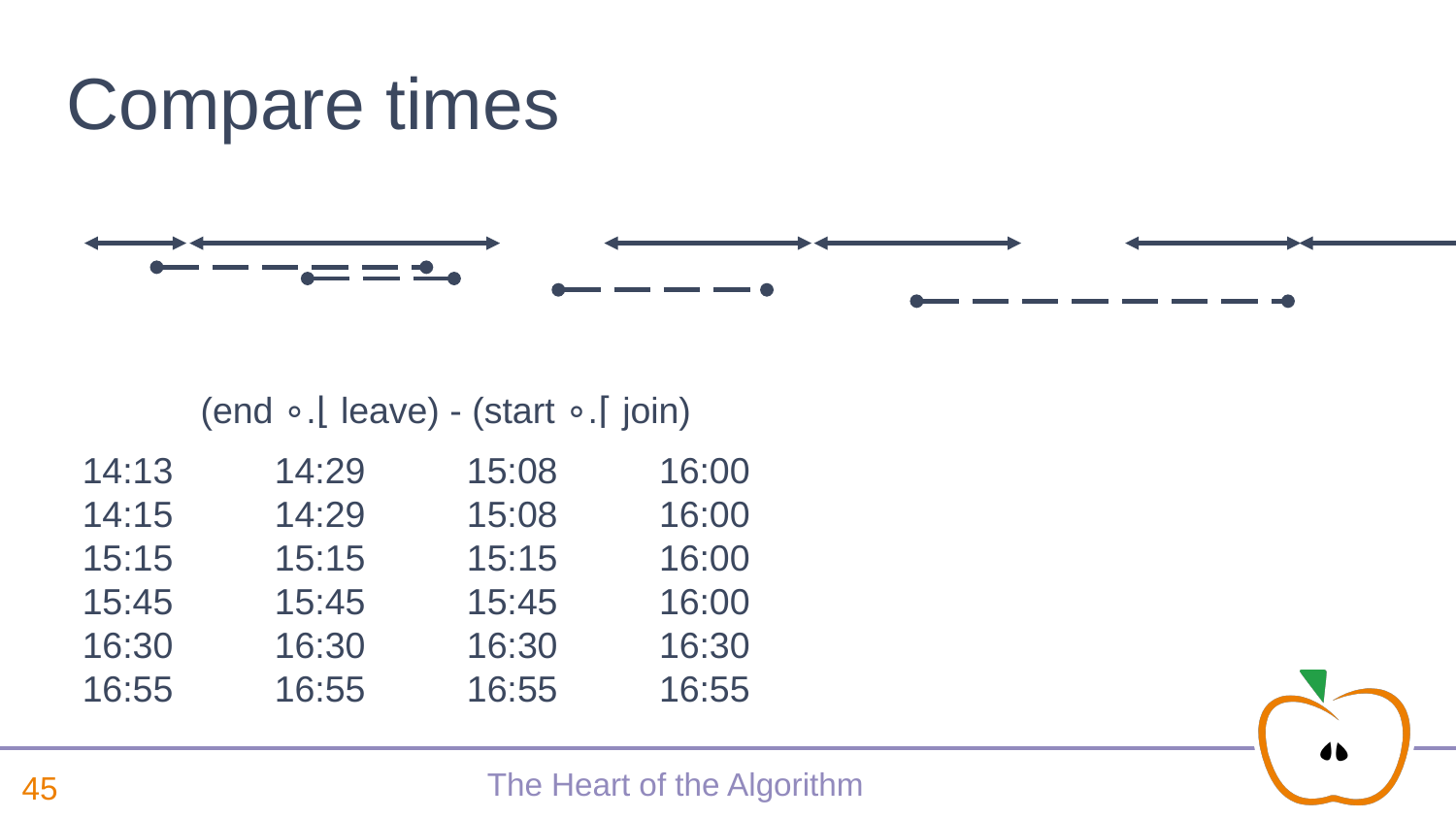

# Compare times
(end ∘.⌊ leave) - (start ∘.⌈ join)
  14:13          14:29          15:08          16:00
  14:15          14:29          15:08          16:00
  15:15          15:15          15:15          16:00
  15:45          15:45          15:45          16:00
  16:30          16:30          16:30          16:30
  16:55          16:55          16:55          16:55